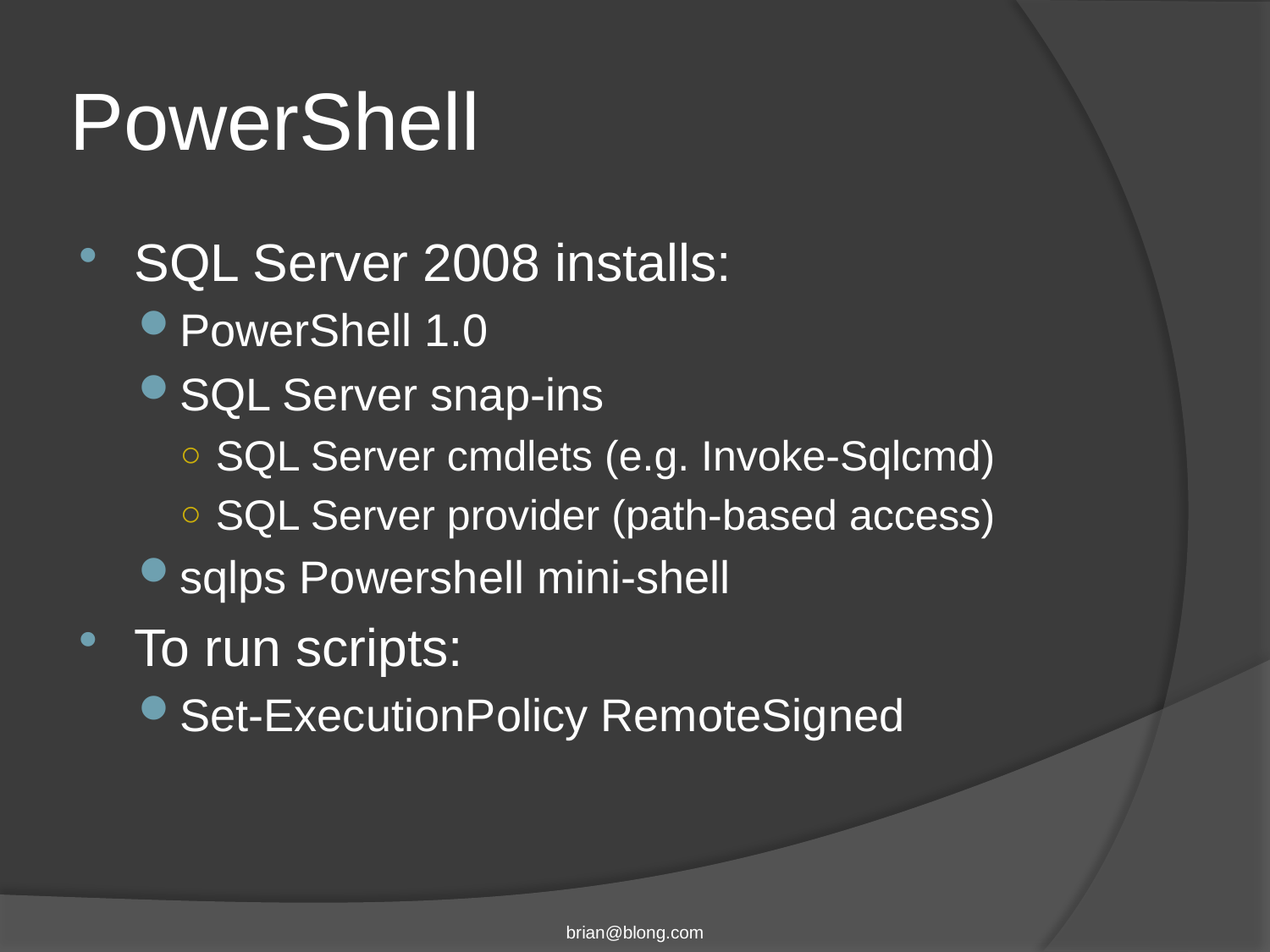

# PowerShell
SQL Server 2008 installs:
PowerShell 1.0
SQL Server snap-ins
SQL Server cmdlets (e.g. Invoke-Sqlcmd)
SQL Server provider (path-based access)
sqlps Powershell mini-shell
To run scripts:
Set-ExecutionPolicy RemoteSigned
brian@blong.com